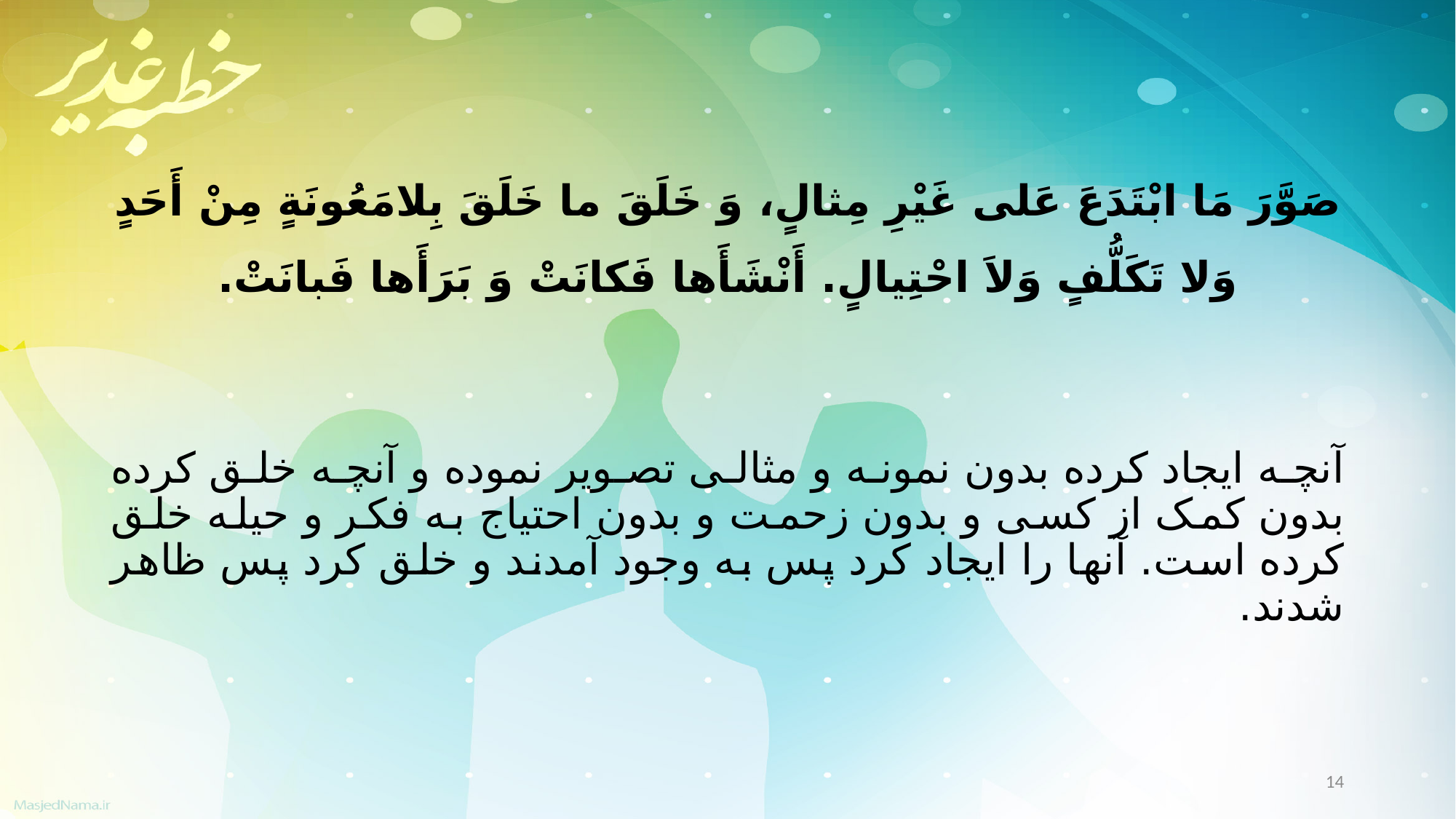

صَوَّرَ مَا ابْتَدَعَ عَلی غَیْرِ مِثالٍ، وَ خَلَقَ ما خَلَقَ بِلامَعُونَةٍ مِنْ أَحَدٍ وَلا تَکَلُّفٍ وَلاَ احْتِیالٍ. أَنْشَأَها فَکانَتْ وَ بَرَأَها فَبانَتْ.
آنچه ایجاد کرده بدون نمونه و مثالى تصویر نموده و آنچه خلق کرده بدون کمک از کسى و بدون زحمت و بدون احتیاج به فکر و حیله خلق کرده است. آنها را ایجاد کرد پس به وجود آمدند و خلق کرد پس ظاهر شدند.
14